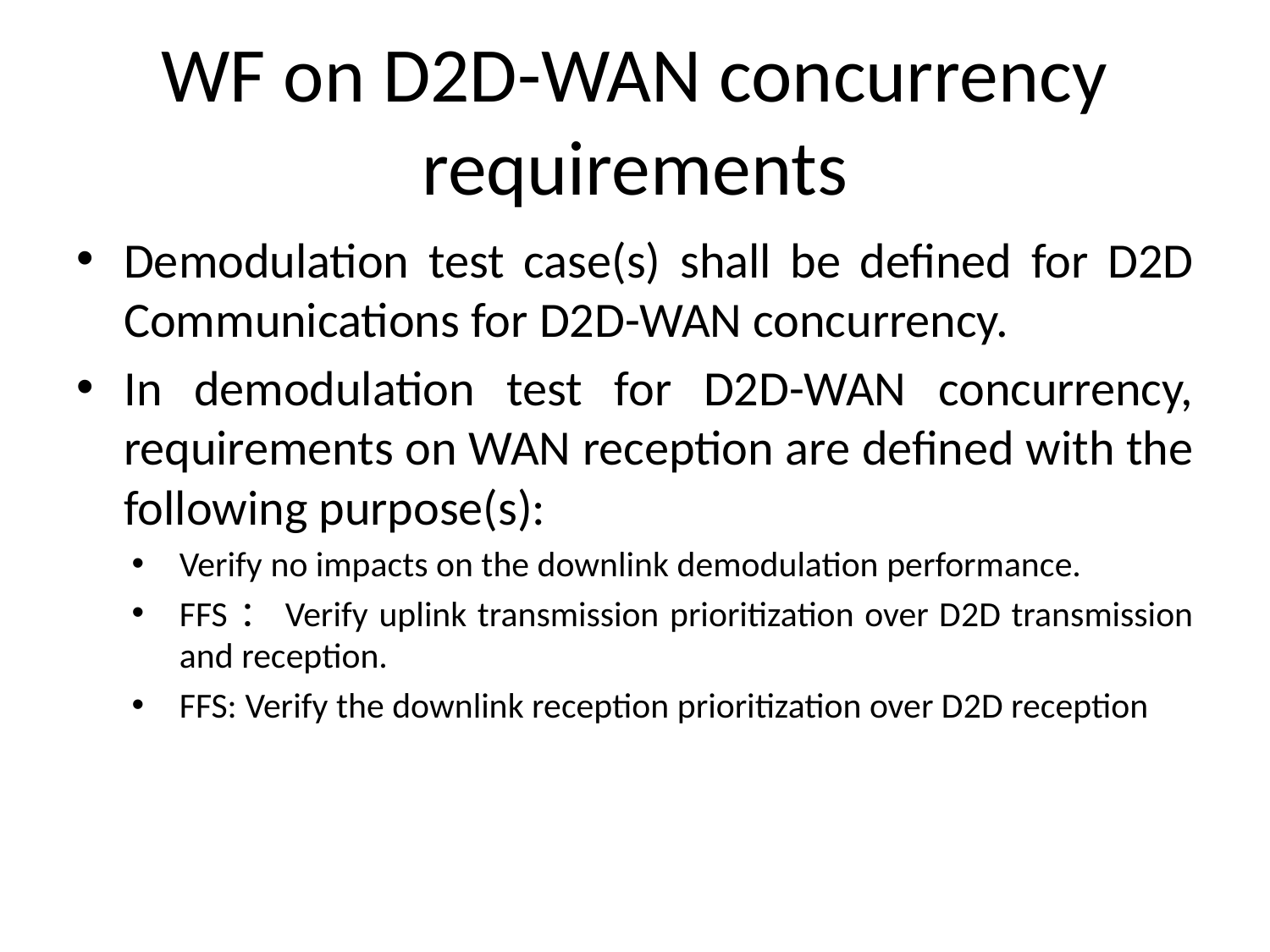

# WF on D2D-WAN concurrency requirements
Demodulation test case(s) shall be defined for D2D Communications for D2D-WAN concurrency.
In demodulation test for D2D-WAN concurrency, requirements on WAN reception are defined with the following purpose(s):
Verify no impacts on the downlink demodulation performance.
FFS：Verify uplink transmission prioritization over D2D transmission and reception.
FFS: Verify the downlink reception prioritization over D2D reception